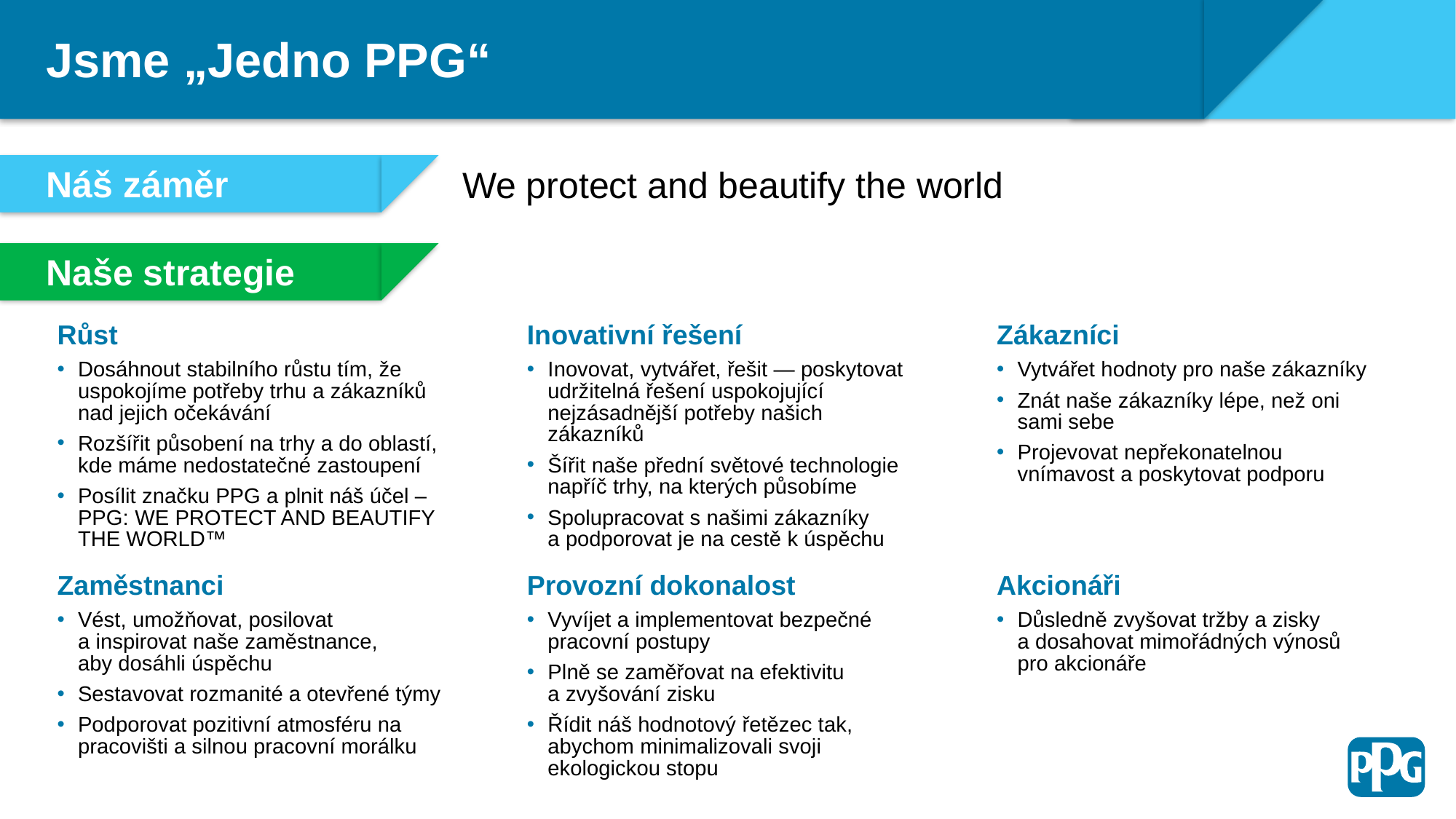

Jsme „Jedno PPG“

Náš záměr
We protect and beautify the world

Naše strategie
Růst
Dosáhnout stabilního růstu tím, že uspokojíme potřeby trhu a zákazníků nad jejich očekávání
Rozšířit působení na trhy a do oblastí, kde máme nedostatečné zastoupení
Posílit značku PPG a plnit náš účel – PPG: WE PROTECT AND BEAUTIFY THE WORLD™
Inovativní řešení
Inovovat, vytvářet, řešit — poskytovat udržitelná řešení uspokojující nejzásadnější potřeby našich zákazníků
Šířit naše přední světové technologie napříč trhy, na kterých působíme
Spolupracovat s našimi zákazníky
a podporovat je na cestě k úspěchu
Zákazníci
Vytvářet hodnoty pro naše zákazníky
Znát naše zákazníky lépe, než oni sami sebe
Projevovat nepřekonatelnou vnímavost a poskytovat podporu
Zaměstnanci
Vést, umožňovat, posilovat
a inspirovat naše zaměstnance,
aby dosáhli úspěchu
Sestavovat rozmanité a otevřené týmy
Podporovat pozitivní atmosféru na pracovišti a silnou pracovní morálku
Provozní dokonalost
Vyvíjet a implementovat bezpečné pracovní postupy
Plně se zaměřovat na efektivitu
a zvyšování zisku
Řídit náš hodnotový řetězec tak, abychom minimalizovali svoji ekologickou stopu
Akcionáři
Důsledně zvyšovat tržby a zisky
a dosahovat mimořádných výnosů
pro akcionáře